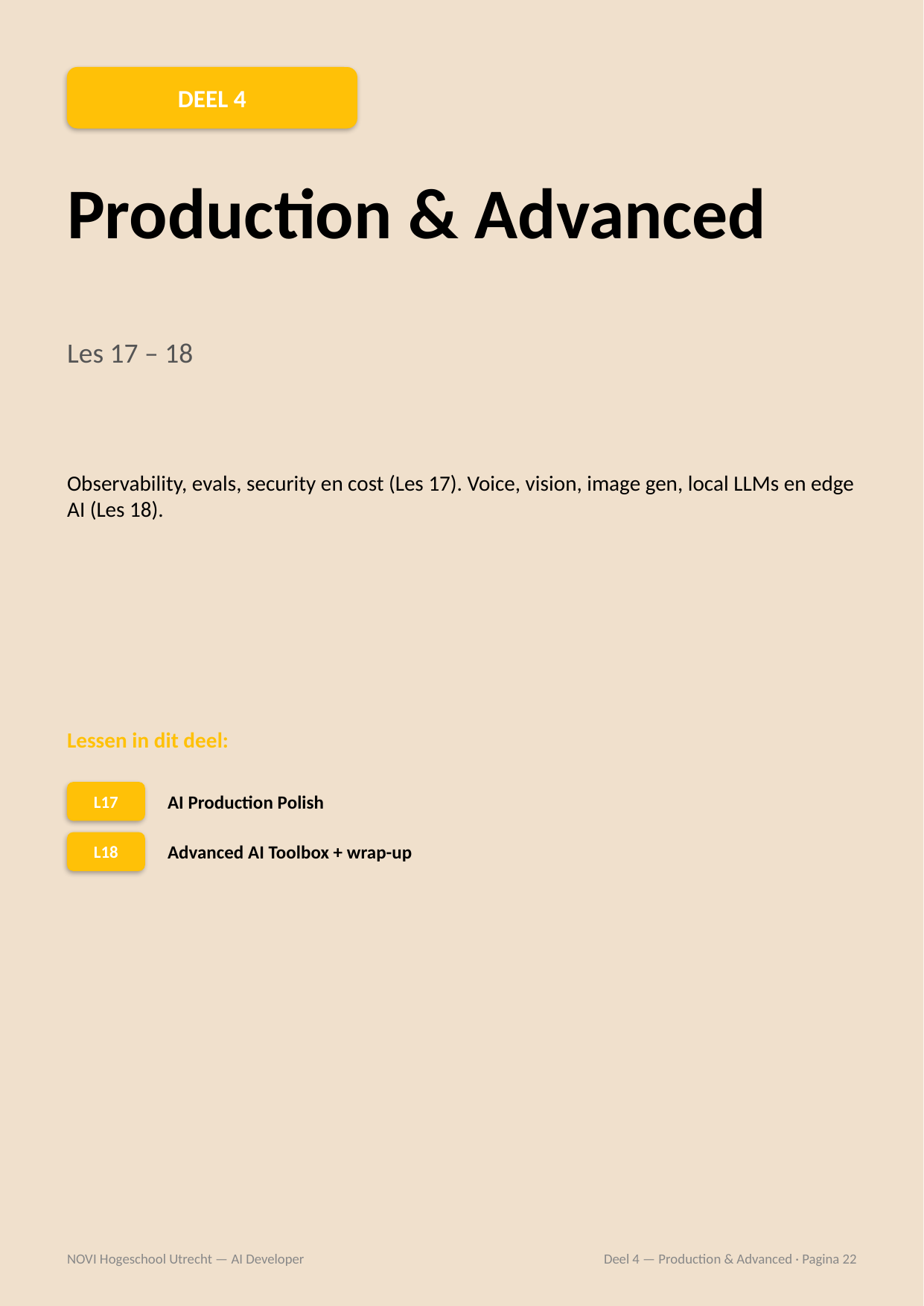

DEEL 4
Production & Advanced
Les 17 – 18
Observability, evals, security en cost (Les 17). Voice, vision, image gen, local LLMs en edge AI (Les 18).
Lessen in dit deel:

L17
AI Production Polish

L18
Advanced AI Toolbox + wrap-up
NOVI Hogeschool Utrecht — AI Developer
Deel 4 — Production & Advanced · Pagina 22